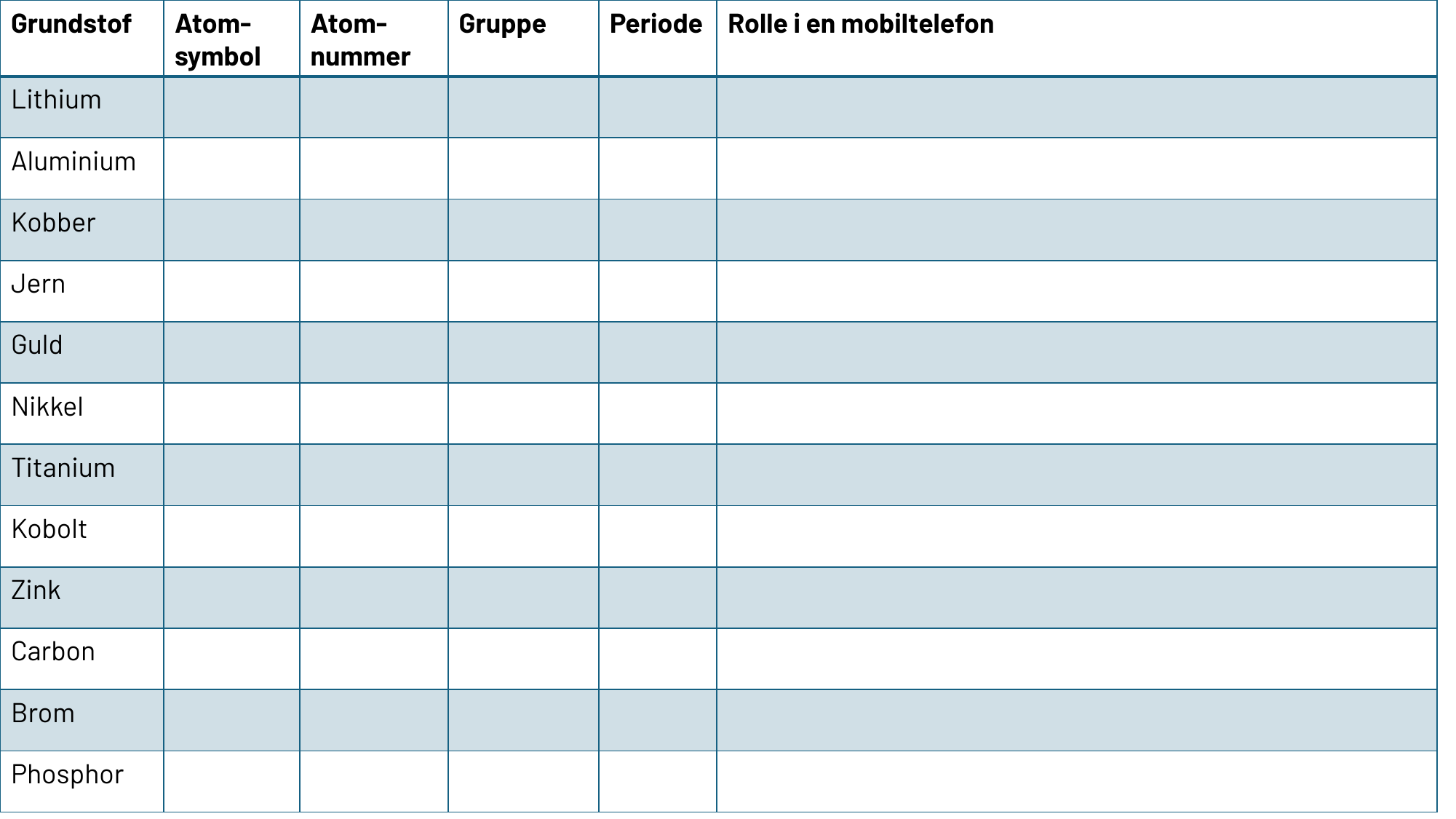

| Grundstof | Atom-symbol | Atom-nummer | Gruppe | Periode | Rolle i en mobiltelefon |
| --- | --- | --- | --- | --- | --- |
| Lithium |  |  |  |  |  |
| Aluminium |  |  |  |  |  |
| Kobber |  |  |  |  |  |
| Jern |  |  |  |  |  |
| Guld |  |  |  |  |  |
| Nikkel |  |  |  |  |  |
| Titanium |  |  |  |  |  |
| Kobolt |  |  |  |  |  |
| Zink |  |  |  |  |  |
| Carbon |  |  |  |  |  |
| Brom |  |  |  |  |  |
| Phosphor |  |  |  |  |  |